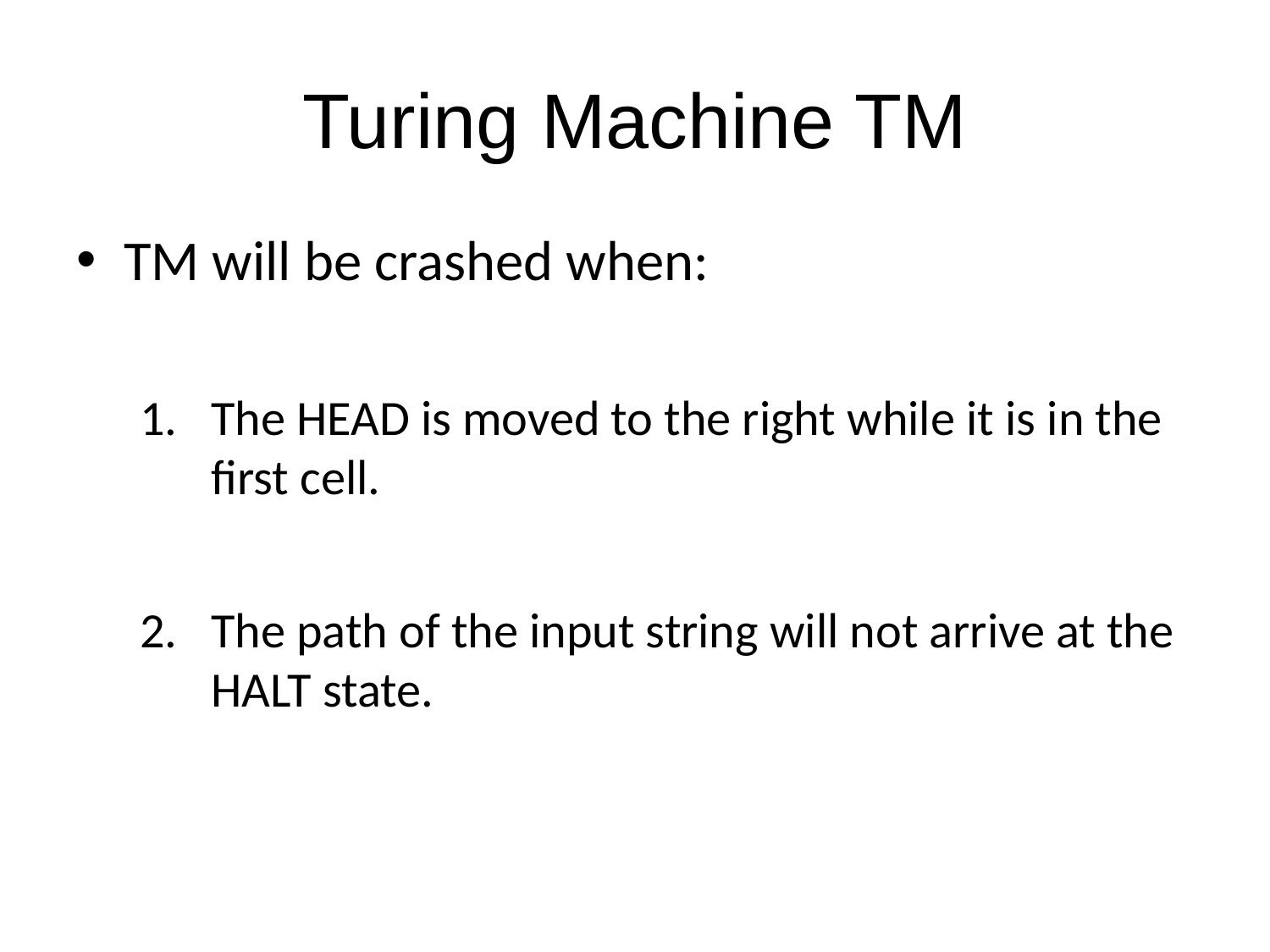

# Turing Machine TM
TM will be crashed when:

The HEAD is moved to the right while it is in the first cell.

The path of the input string will not arrive at the HALT state.